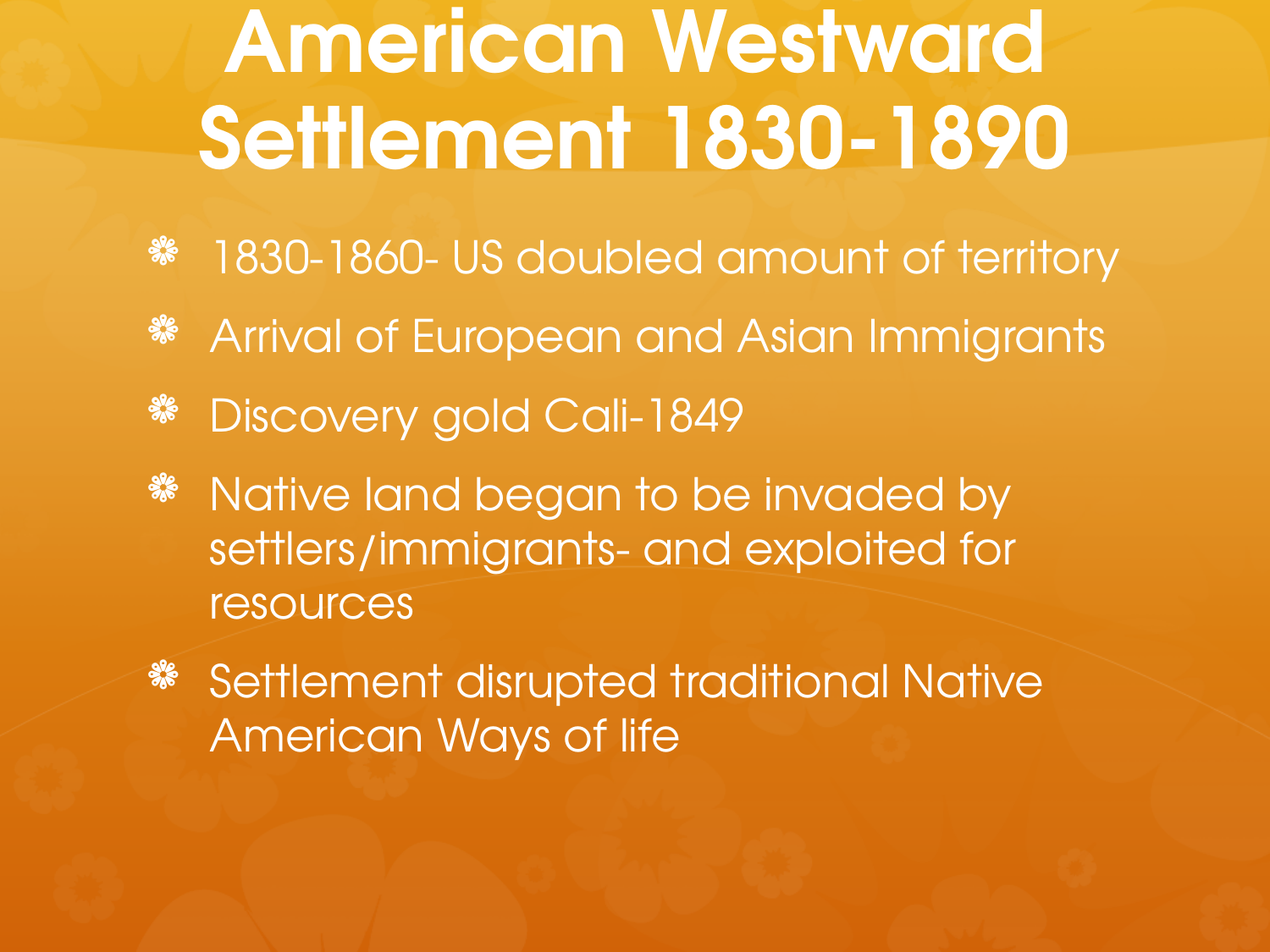

# American Westward Settlement 1830-1890
1830-1860- US doubled amount of territory
Arrival of European and Asian Immigrants
Discovery gold Cali-1849
Native land began to be invaded by settlers/immigrants- and exploited for resources
Settlement disrupted traditional Native American Ways of life